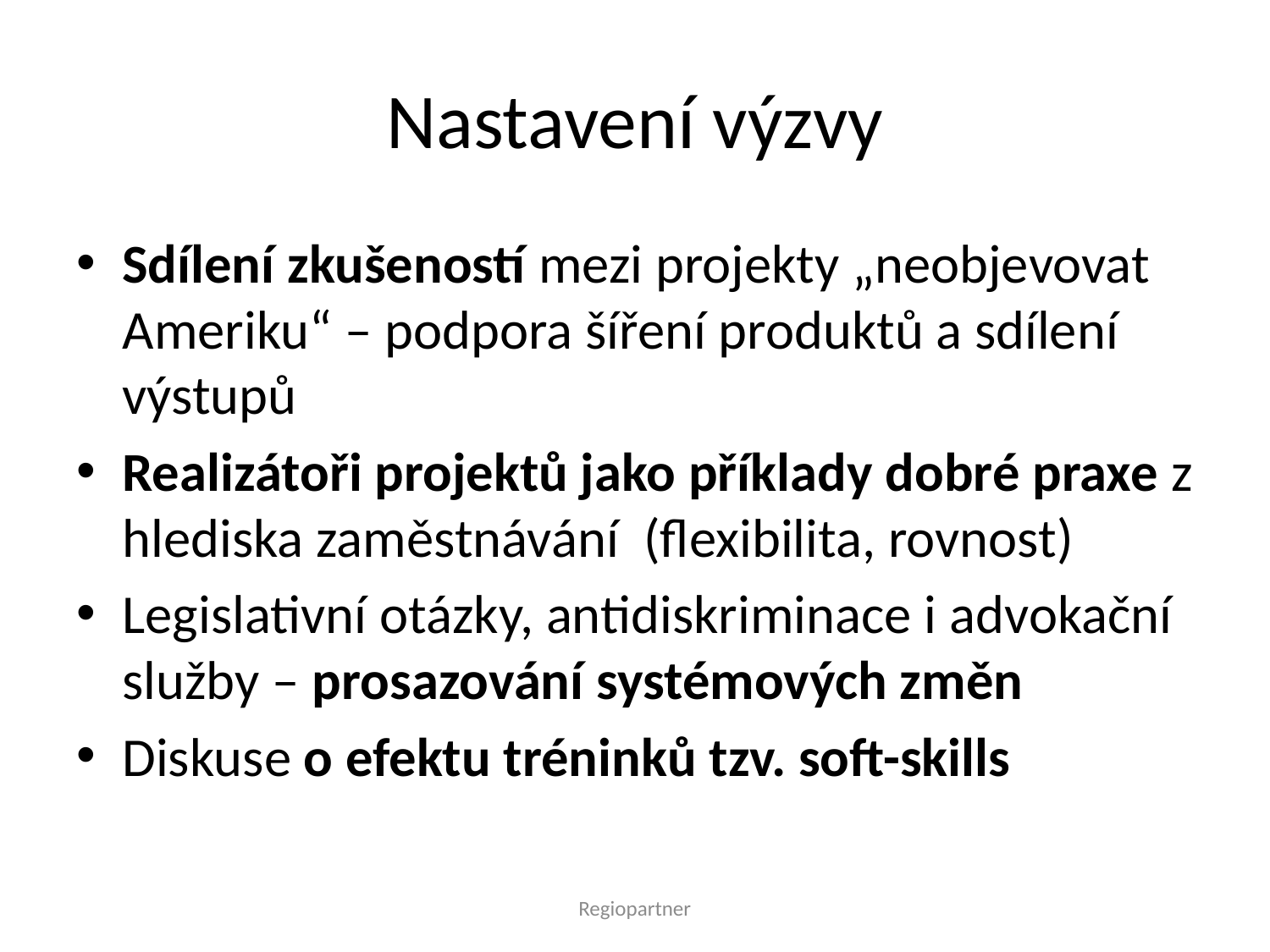

# Nastavení výzvy
Sdílení zkušeností mezi projekty „neobjevovat Ameriku“ – podpora šíření produktů a sdílení výstupů
Realizátoři projektů jako příklady dobré praxe z hlediska zaměstnávání  (flexibilita, rovnost)
Legislativní otázky, antidiskriminace i advokační služby – prosazování systémových změn
Diskuse o efektu tréninků tzv. soft-skills

Regiopartner